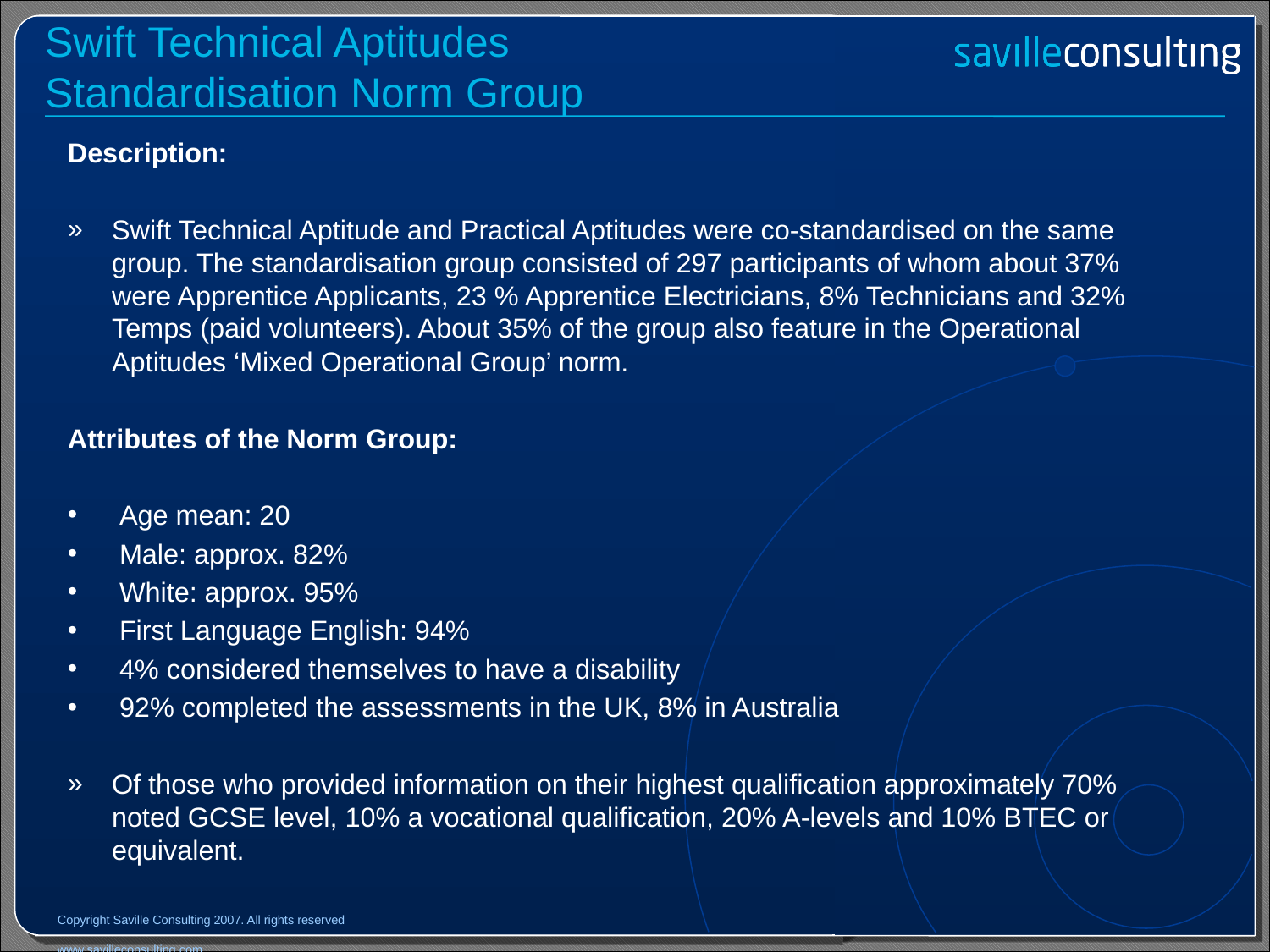

# Swift Technical Aptitudes Standardisation Norm Group
Description:

Swift Technical Aptitude and Practical Aptitudes were co-standardised on the same group. The standardisation group consisted of 297 participants of whom about 37% were Apprentice Applicants, 23 % Apprentice Electricians, 8% Technicians and 32% Temps (paid volunteers). About 35% of the group also feature in the Operational Aptitudes ‘Mixed Operational Group’ norm.

Attributes of the Norm Group:

 Age mean: 20
 Male: approx. 82%
 White: approx. 95%
 First Language English: 94%
 4% considered themselves to have a disability
 92% completed the assessments in the UK, 8% in Australia

Of those who provided information on their highest qualification approximately 70% noted GCSE level, 10% a vocational qualification, 20% A-levels and 10% BTEC or equivalent.